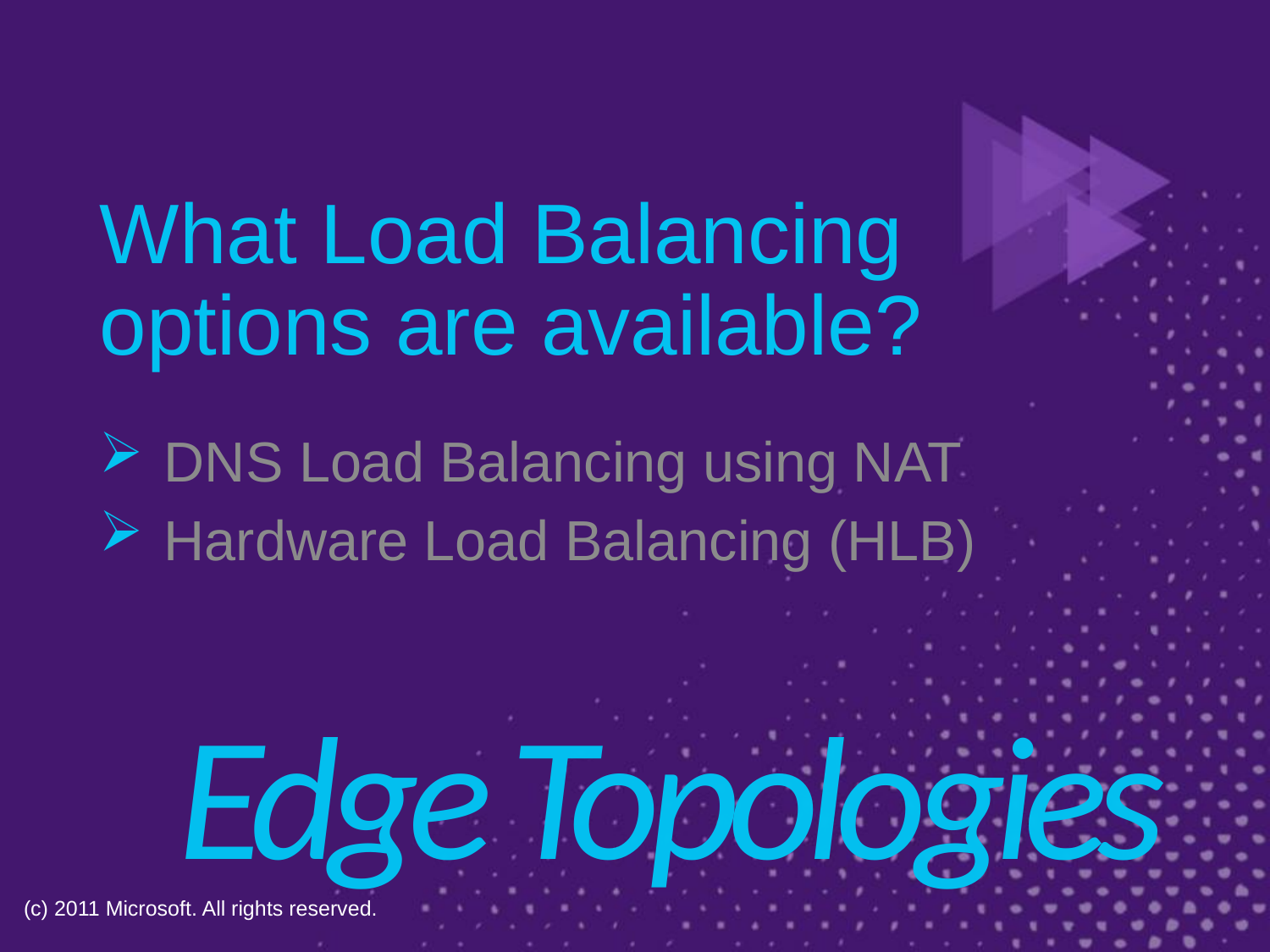

# What Load Balancing options are available?
DNS Load Balancing using NAT
Hardware Load Balancing (HLB)

Edge Topologies

(c) 2011 Microsoft. All rights reserved.